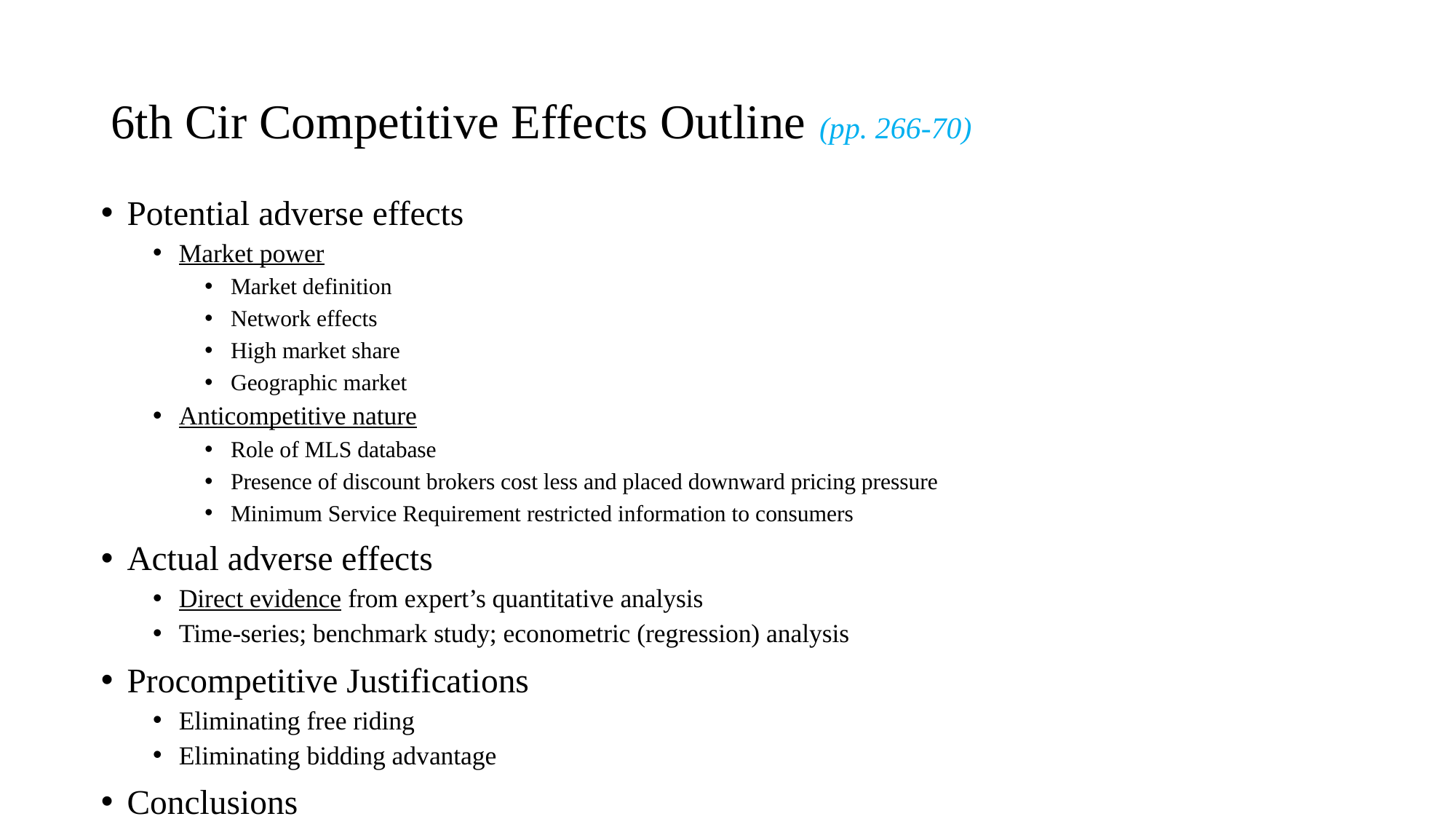

# 6th Cir Competitive Effects Outline (pp. 266-70)
Potential adverse effects
Market power
Market definition
Network effects
High market share
Geographic market
Anticompetitive nature
Role of MLS database
Presence of discount brokers cost less and placed downward pricing pressure
Minimum Service Requirement restricted information to consumers
Actual adverse effects
Direct evidence from expert’s quantitative analysis
Time-series; benchmark study; econometric (regression) analysis
Procompetitive Justifications
Eliminating free riding
Eliminating bidding advantage
Conclusions